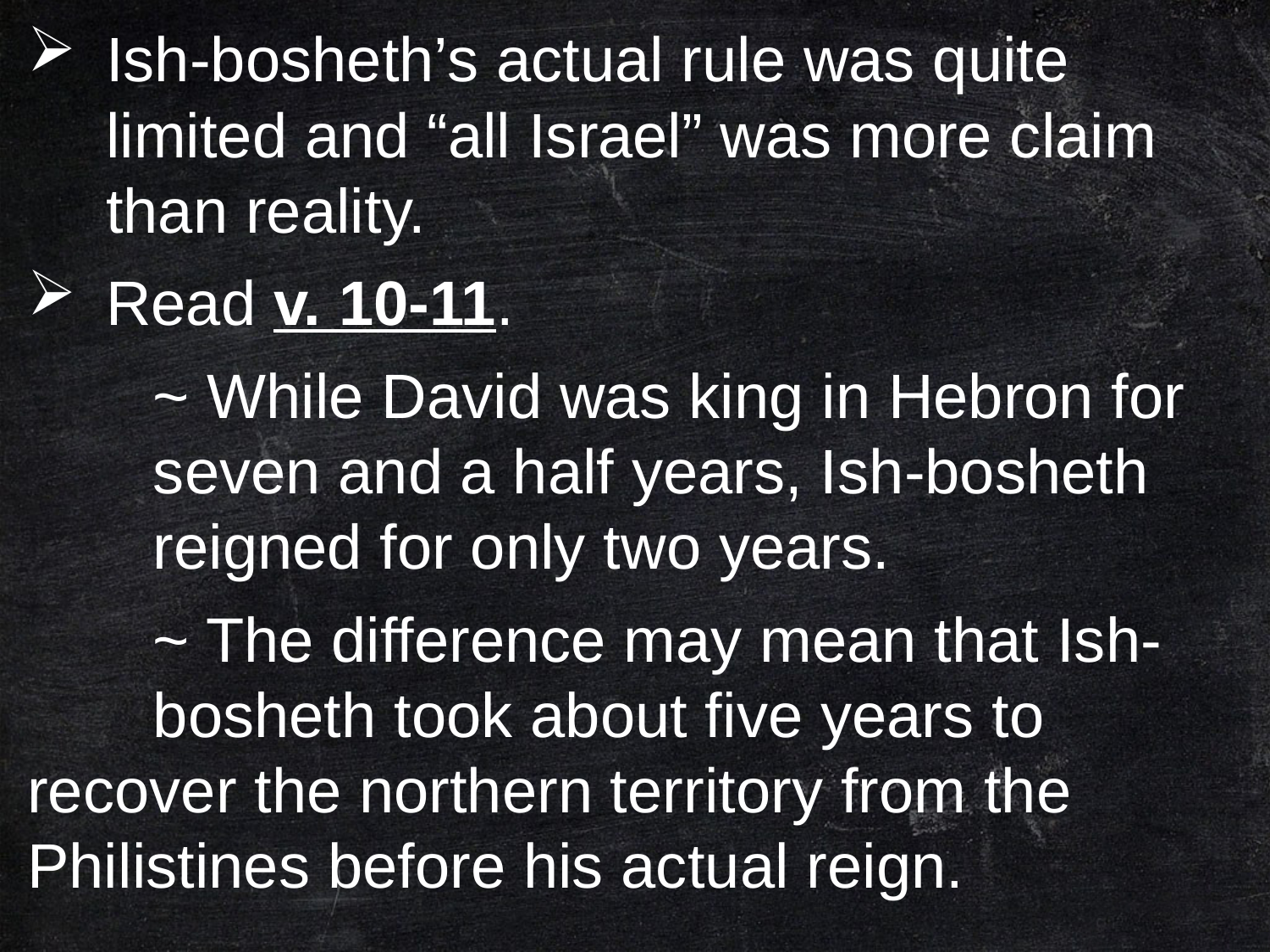

Ish-bosheth’s actual rule was quite limited and “all Israel” was more claim than reality.
Read v. 10-11.
	~ While David was king in Hebron for 		seven and a half years, Ish-bosheth 		reigned for only two years.
	~ The difference may mean that Ish-			bosheth took about five years to 			recover the northern territory from the 		Philistines before his actual reign.